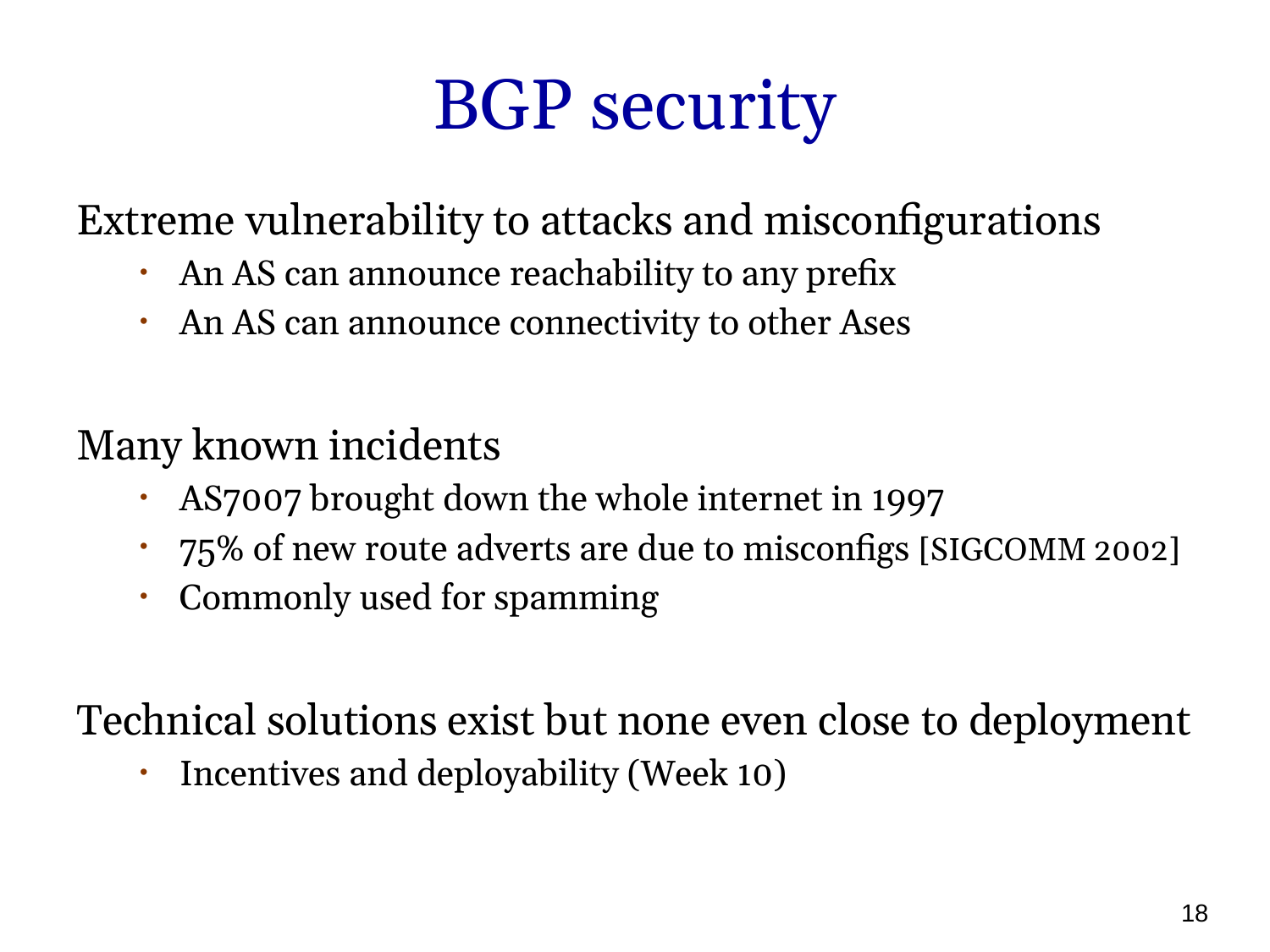

# BGP security
Extreme vulnerability to attacks and misconfigurations
An AS can announce reachability to any prefix
An AS can announce connectivity to other Ases

Many known incidents
AS7007 brought down the whole internet in 1997
75% of new route adverts are due to misconfigs [SIGCOMM 2002]
Commonly used for spamming

Technical solutions exist but none even close to deployment
Incentives and deployability (Week 10)
18